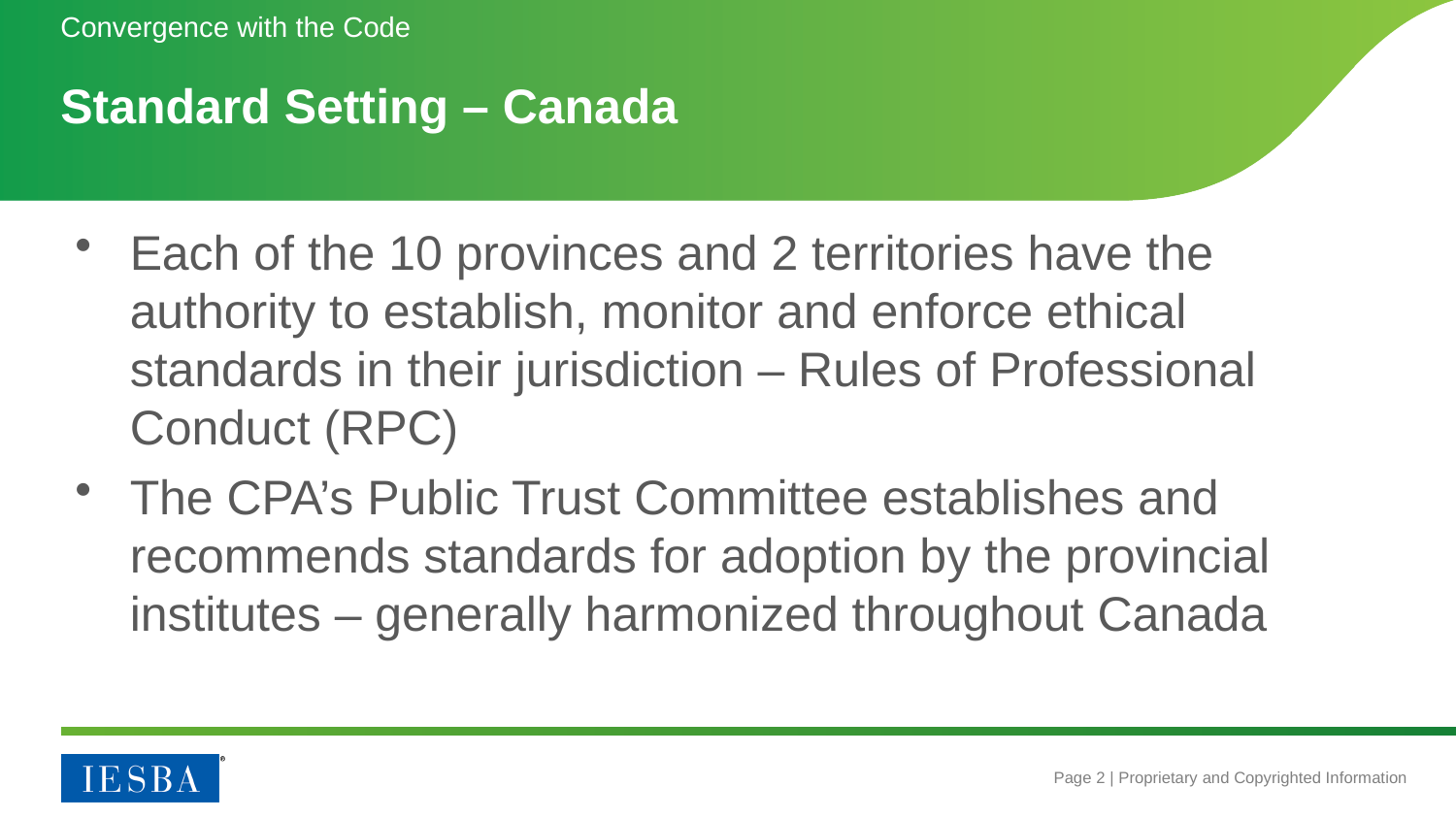

Convergence with the Code

# Standard Setting – Canada
Each of the 10 provinces and 2 territories have the authority to establish, monitor and enforce ethical standards in their jurisdiction – Rules of Professional Conduct (RPC)
The CPA’s Public Trust Committee establishes and recommends standards for adoption by the provincial institutes – generally harmonized throughout Canada